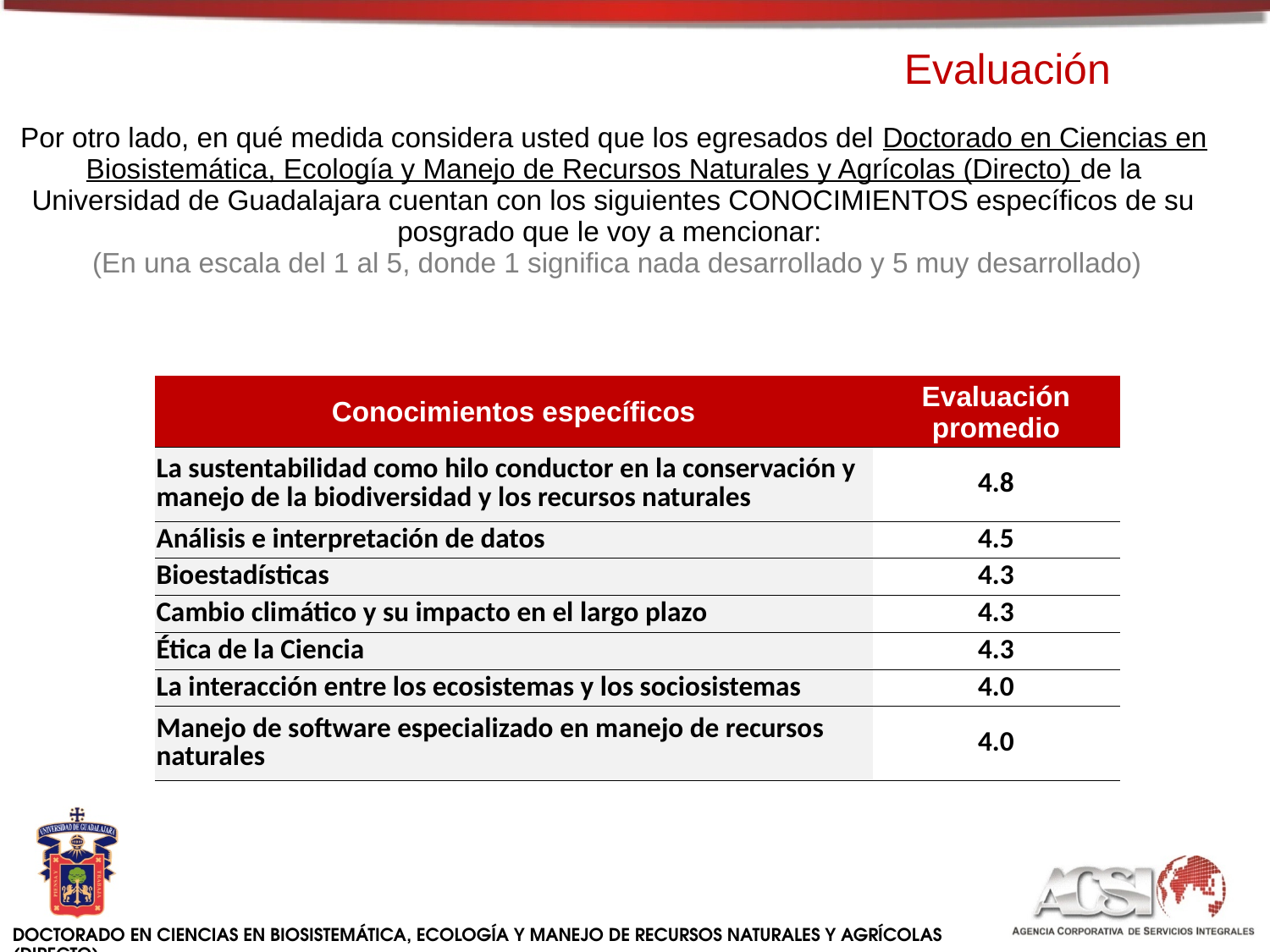

Evaluación
Por otro lado, en qué medida considera usted que los egresados del Doctorado en Ciencias en Biosistemática, Ecología y Manejo de Recursos Naturales y Agrícolas (Directo) de la Universidad de Guadalajara cuentan con los siguientes CONOCIMIENTOS específicos de su posgrado que le voy a mencionar:
 (En una escala del 1 al 5, donde 1 significa nada desarrollado y 5 muy desarrollado)
| Conocimientos específicos | Evaluación promedio |
| --- | --- |
| La sustentabilidad como hilo conductor en la conservación y manejo de la biodiversidad y los recursos naturales | 4.8 |
| Análisis e interpretación de datos | 4.5 |
| Bioestadísticas | 4.3 |
| Cambio climático y su impacto en el largo plazo | 4.3 |
| Ética de la Ciencia | 4.3 |
| La interacción entre los ecosistemas y los sociosistemas | 4.0 |
| Manejo de software especializado en manejo de recursos naturales | 4.0 |